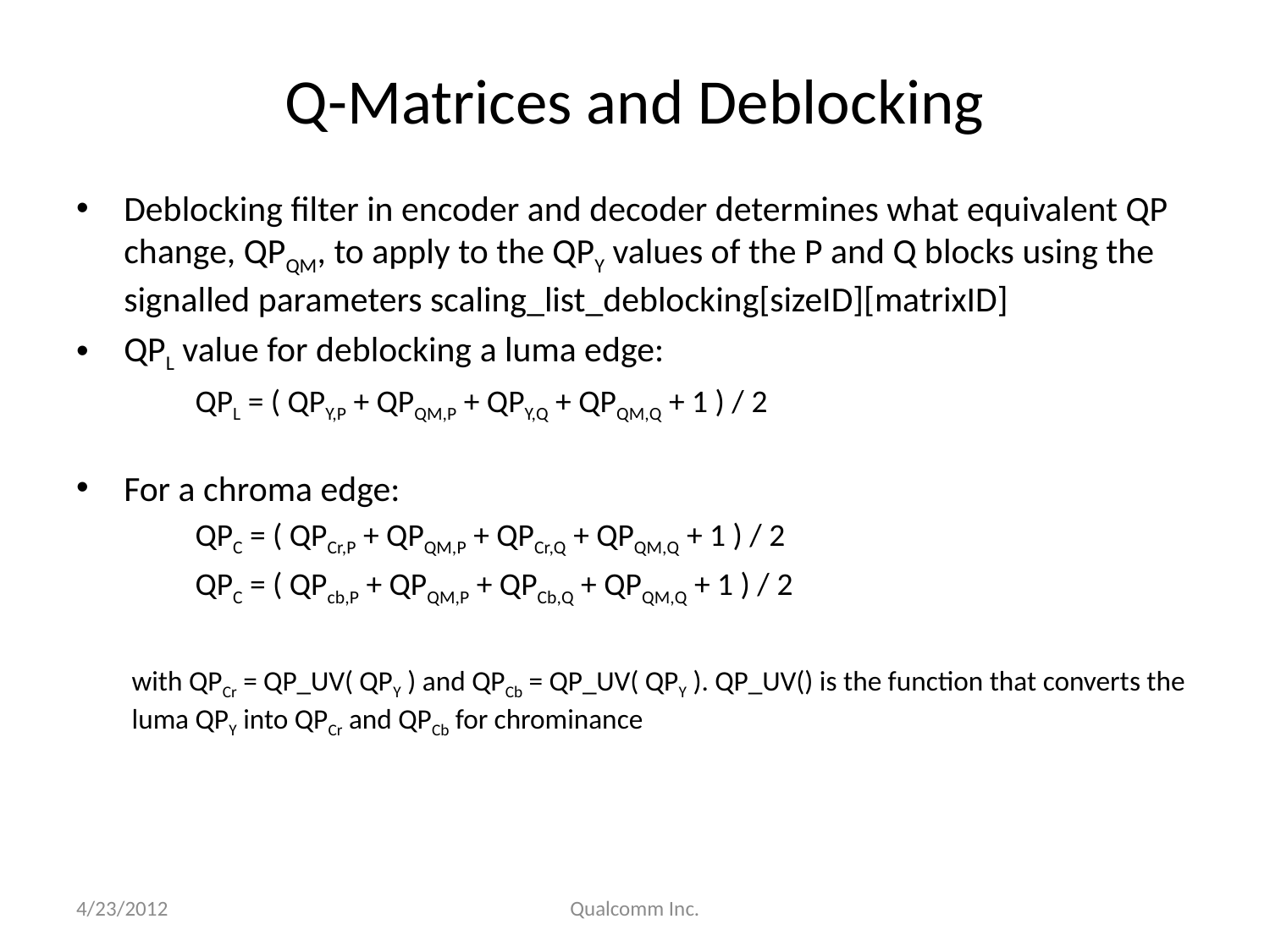

# Q-Matrices and Deblocking
Deblocking filter in encoder and decoder determines what equivalent QP change, QPQM, to apply to the QPY values of the P and Q blocks using the signalled parameters scaling_list_deblocking[sizeID][matrixID]
QPL value for deblocking a luma edge:
QPL = ( QPY,P + QPQM,P + QPY,Q + QPQM,Q + 1 ) / 2

For a chroma edge:
QPC = ( QPCr,P + QPQM,P + QPCr,Q + QPQM,Q + 1 ) / 2
QPC = ( QPcb,P + QPQM,P + QPCb,Q + QPQM,Q + 1 ) / 2

with QPCr = QP_UV( QPY ) and QPCb = QP_UV( QPY ). QP_UV() is the function that converts the luma QPY into QPCr and QPCb for chrominance

4/23/2012
Qualcomm Inc.